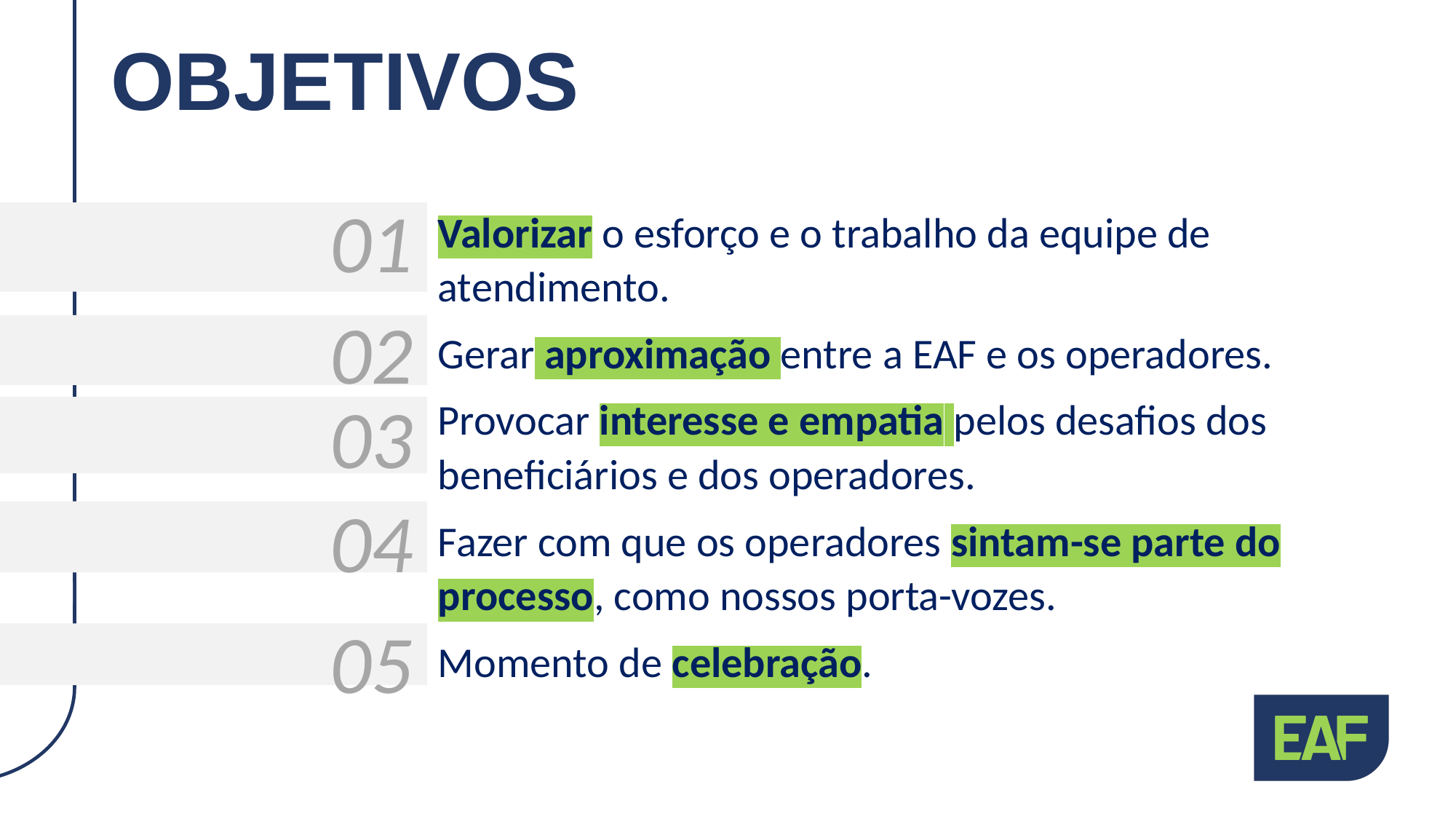

# OBJETIVOS
01
Valorizar o esforço e o trabalho da equipe de atendimento.
Gerar aproximação entre a EAF e os operadores.
Provocar interesse e empatia pelos desafios dos beneficiários e dos operadores.
Fazer com que os operadores sintam-se parte do processo, como nossos porta-vozes.
Momento de celebração.

02

03

04

05